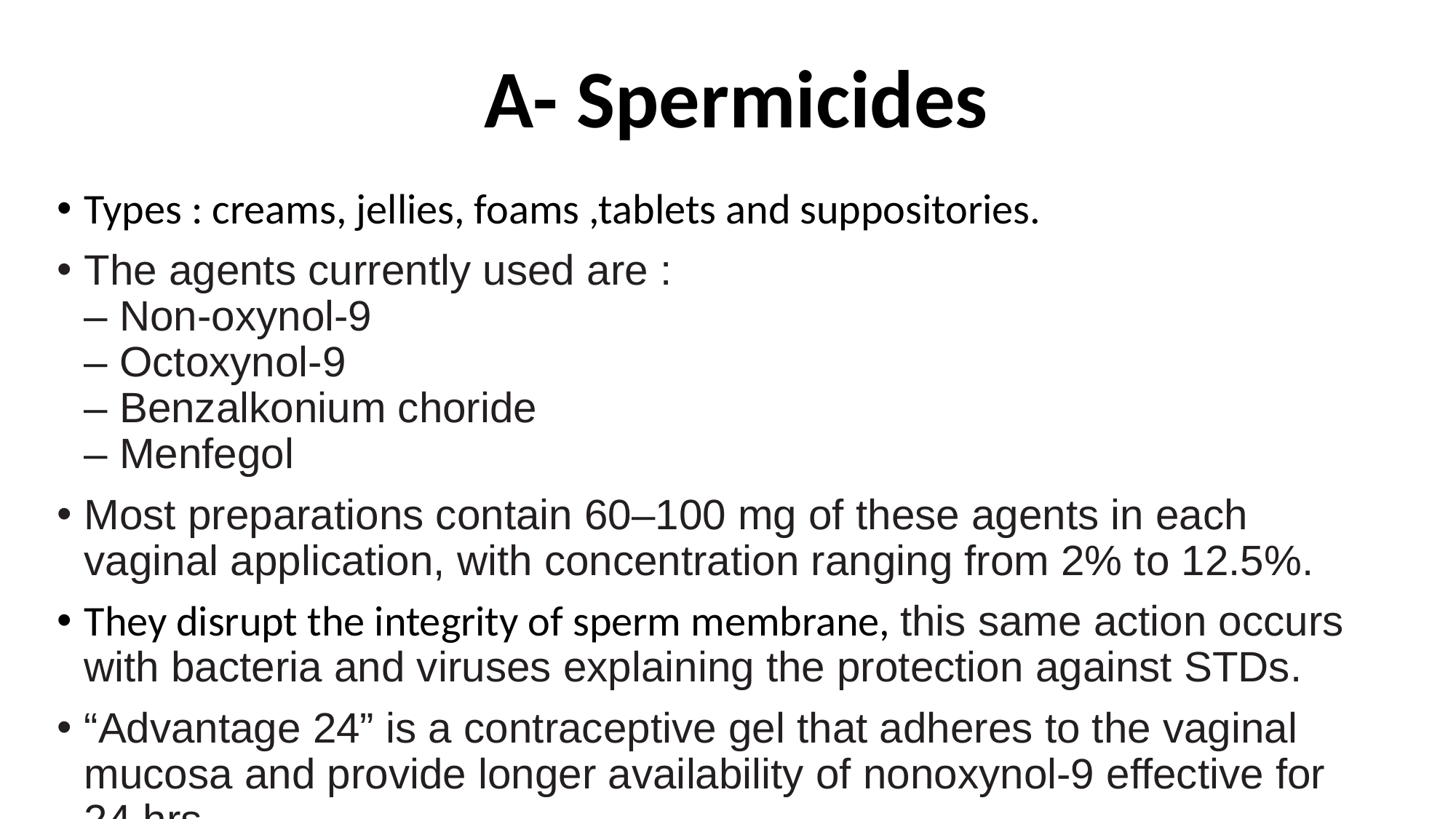

# A- Spermicides
Types : creams, jellies, foams ,tablets and suppositories.
The agents currently used are :
– Non-oxynol-9
– Octoxynol-9
– Benzalkonium choride
– Menfegol
Most preparations contain 60–100 mg of these agents in each vaginal application, with concentration ranging from 2% to 12.5%.
They disrupt the integrity of sperm membrane, this same action occurs with bacteria and viruses explaining the protection against STDs.
“Advantage 24” is a contraceptive gel that adheres to the vaginal mucosa and provide longer availability of nonoxynol-9 effective for 24 hrs.